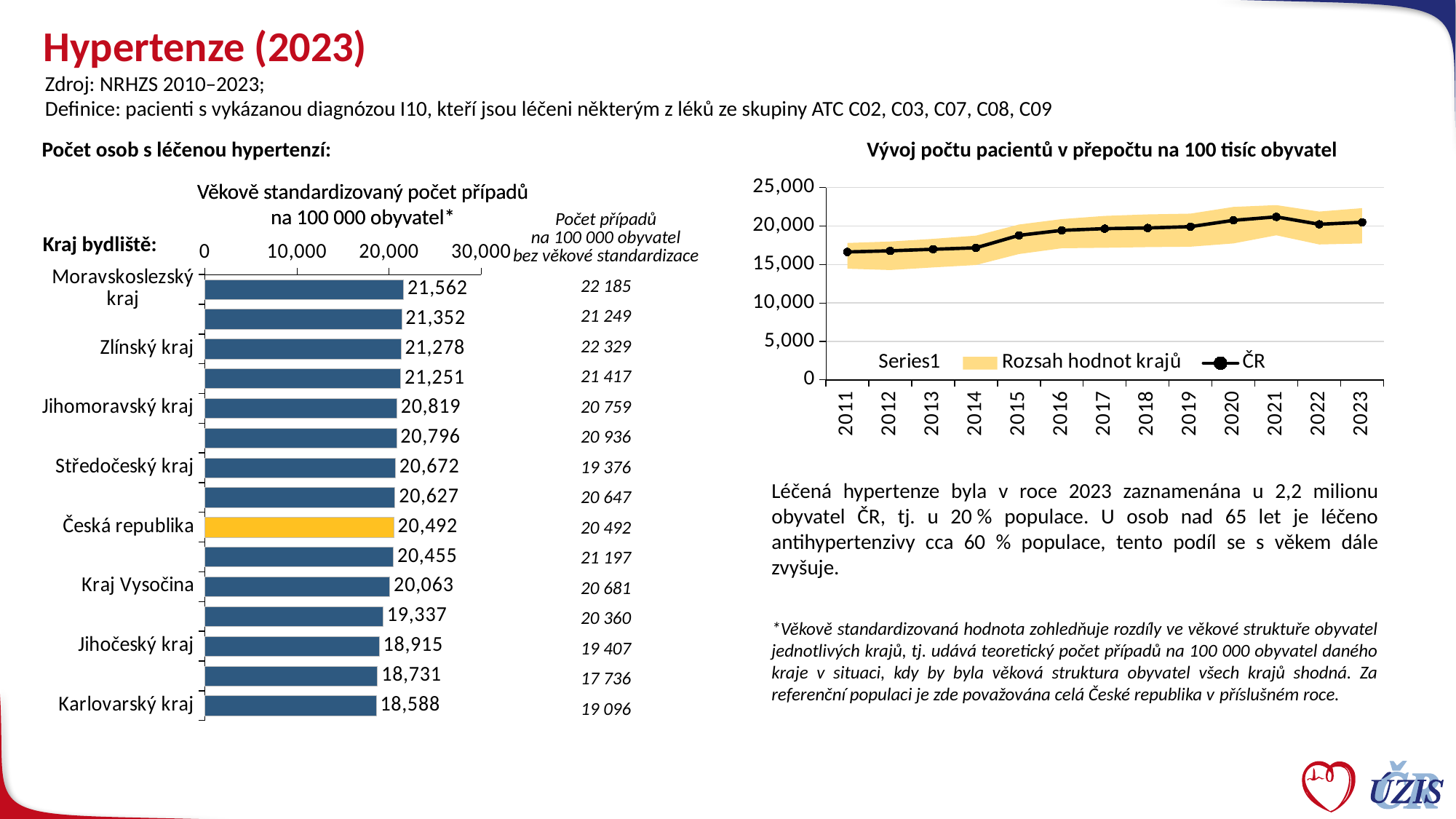

# Hypertenze (2023)
Zdroj: NRHZS 2010–2023;
Definice: pacienti s vykázanou diagnózou I10, kteří jsou léčeni některým z léků ze skupiny ATC C02, C03, C07, C08, C09
Počet osob s léčenou hypertenzí:
Vývoj počtu pacientů v přepočtu na 100 tisíc obyvatel

### Chart

| Category |  | Rozsah hodnot krajů | ČR |
|---|---|---|---|
| 2011 | 14462.02708891371 | 3335.7684398064957 | 16635.348803887555 |
| 2012 | 14283.400113725023 | 3702.174496024938 | 16778.532813742055 |
| 2013 | 14625.962212499044 | 3705.9099722707488 | 16982.577500169115 |
| 2014 | 14937.64172335601 | 3814.828101735282 | 17170.30175348983 |
| 2015 | 16359.8051630453 | 3833.5936679376846 | 18790.1536402268 |
| 2016 | 17116.486424478993 | 3785.632298987435 | 19438.11448892429 |
| 2017 | 17176.581783586233 | 4140.210481567785 | 19664.17571475815 |
| 2018 | 17261.237304353508 | 4253.26102087861 | 19750.188915750634 |
| 2019 | 17315.372562078475 | 4295.849342375863 | 19920.29673107687 |
| 2020 | 17740.071364422667 | 4742.926691662655 | 20743.325680796213 |
| 2021 | 18795.85502532014 | 3920.340809213576 | 21194.24618007114 |
| 2022 | 17605.5822432071 | 4272.4873795044405 | 20225.456049407385 |
| 2023 | 17735.949138233733 | 4593.209364351438 | 20492.280096007955 |
Věkově standardizovaný počet případů
na 100 000 obyvatel*
Věkově standardizovaný počet případů
na 100 000 obyvatel*

### Chart

| Category | Řada 1 | Řada 2 | Řada 3 |
|---|---|---|---|
| Moravskoslezský kraj | 21562.20385936466 | None | None |
| Ústecký kraj | 21352.06881131899 | None | None |
| Zlínský kraj | 21277.953110080627 | None | None |
| Pardubický kraj | 21250.78078299769 | None | None |
| Jihomoravský kraj | 20818.948461232096 | None | None |
| Plzeňský kraj | 20795.631582076883 | None | None |
| Středočeský kraj | 20672.135736711298 | None | None |
| Liberecký kraj | 20627.165105732325 | None | None |
| Česká republika | 20492.280096007955 | None | 20492.280096007955 |
| Olomoucký kraj | 20454.75072171281 | None | None |
| Kraj Vysočina | 20062.538740367745 | None | None |
| Královéhradecký kraj | 19336.59002911713 | None | None |
| Jihočeský kraj | 18915.18037773132 | None | None |
| Hlavní město Praha | 18731.091665350486 | None | None |
| Karlovarský kraj | 18587.628901113894 | None | None |
| Počet případů na 100 000 obyvatel bez věkové standardizace |
| --- |
| 22 185 |
| 21 249 |
| 22 329 |
| 21 417 |
| 20 759 |
| 20 936 |
| 19 376 |
| 20 647 |
| 20 492 |
| 21 197 |
| 20 681 |
| 20 360 |
| 19 407 |
| 17 736 |
| 19 096 |
Kraj bydliště:
Léčená hypertenze byla v roce 2023 zaznamenána u 2,2 milionu obyvatel ČR, tj. u 20 % populace. U osob nad 65 let je léčeno antihypertenzivy cca 60 % populace, tento podíl se s věkem dále zvyšuje.
*Věkově standardizovaná hodnota zohledňuje rozdíly ve věkové struktuře obyvatel jednotlivých krajů, tj. udává teoretický počet případů na 100 000 obyvatel daného kraje v situaci, kdy by byla věková struktura obyvatel všech krajů shodná. Za referenční populaci je zde považována celá České republika v příslušném roce.